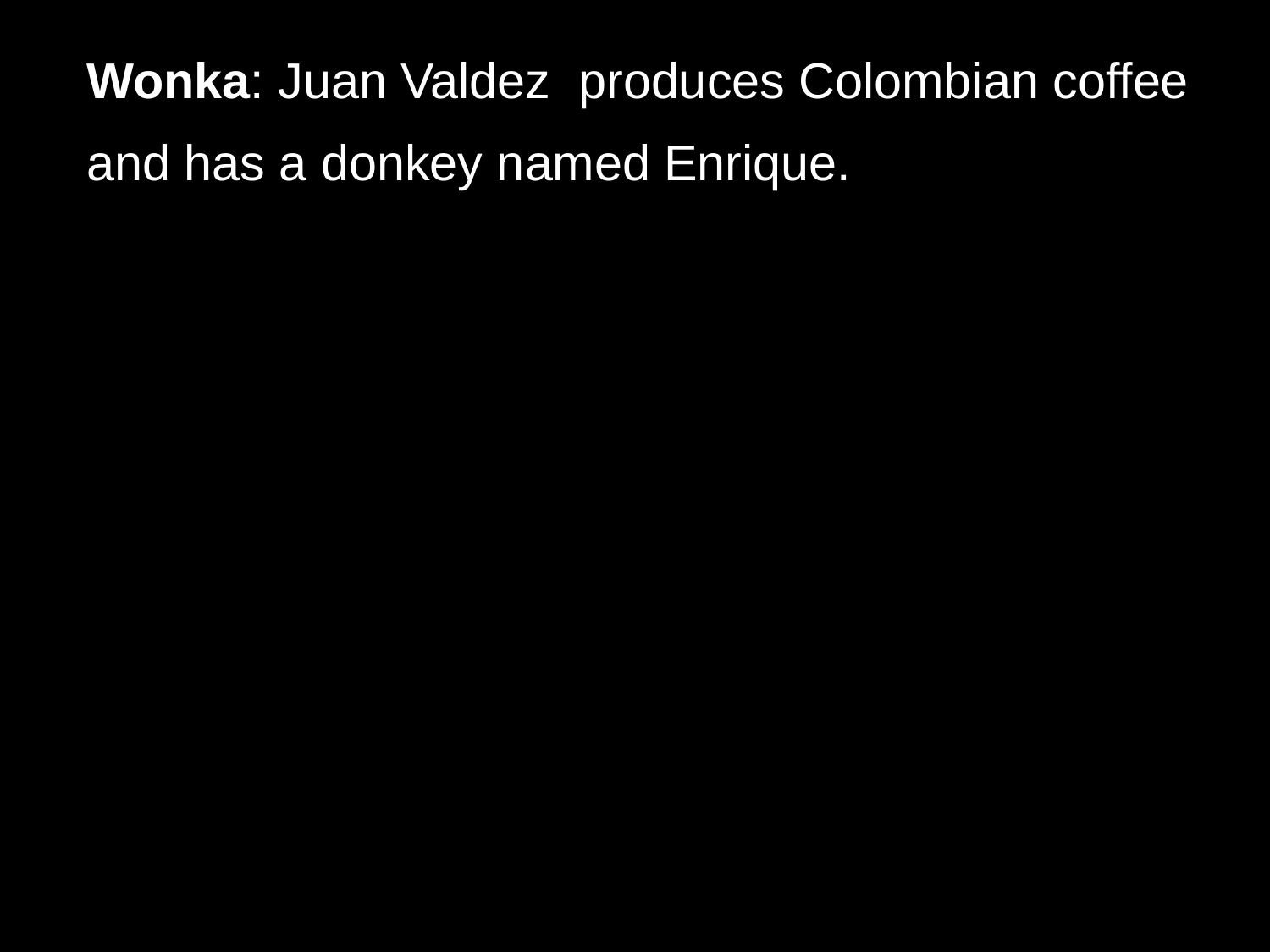

# Wonka: Juan Valdez  produces Colombian coffee and has a donkey named Enrique.